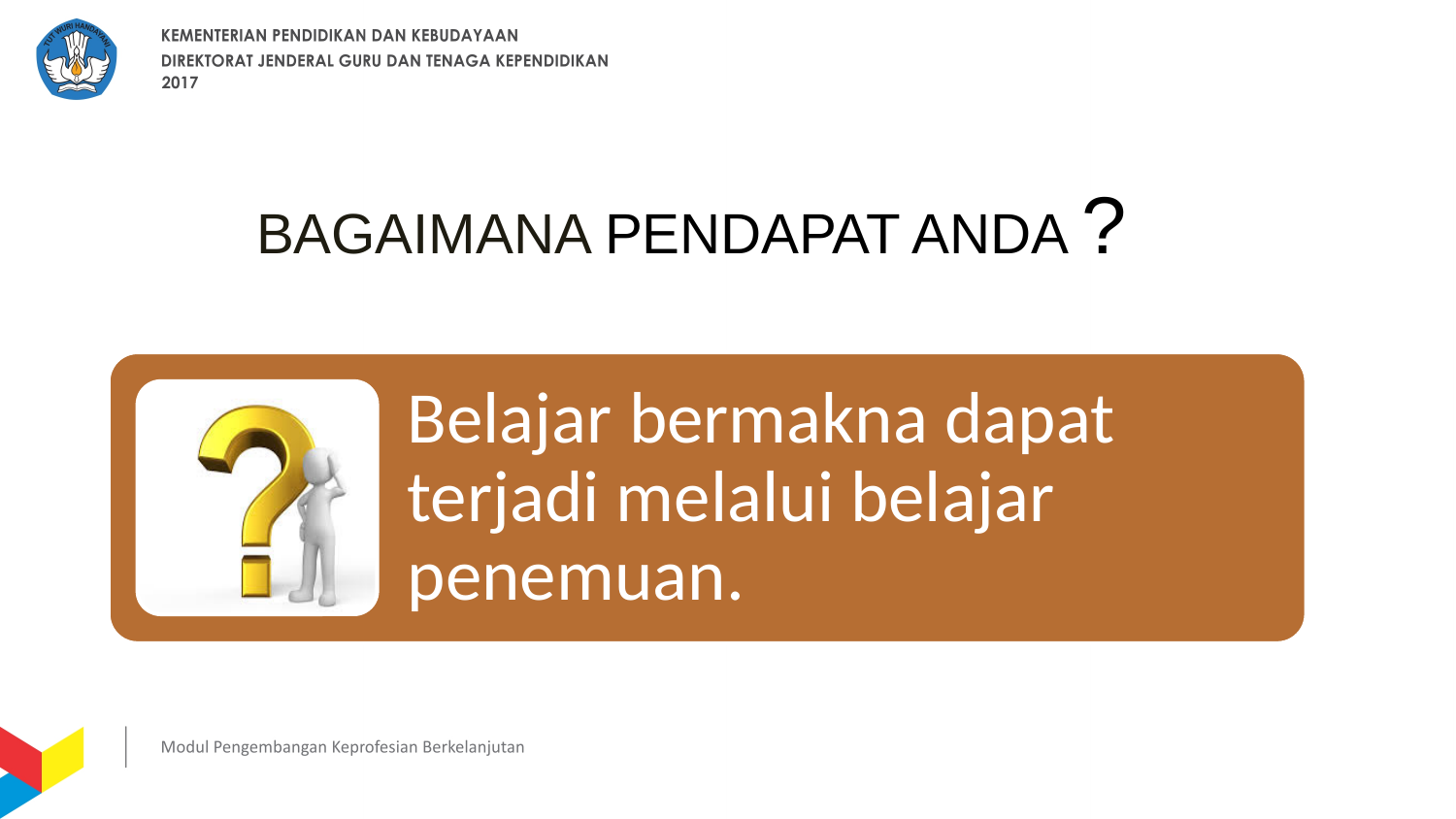

BAGAIMANA PENDAPAT ANDA ?
Belajar bermakna dapat terjadi melalui belajar penemuan.